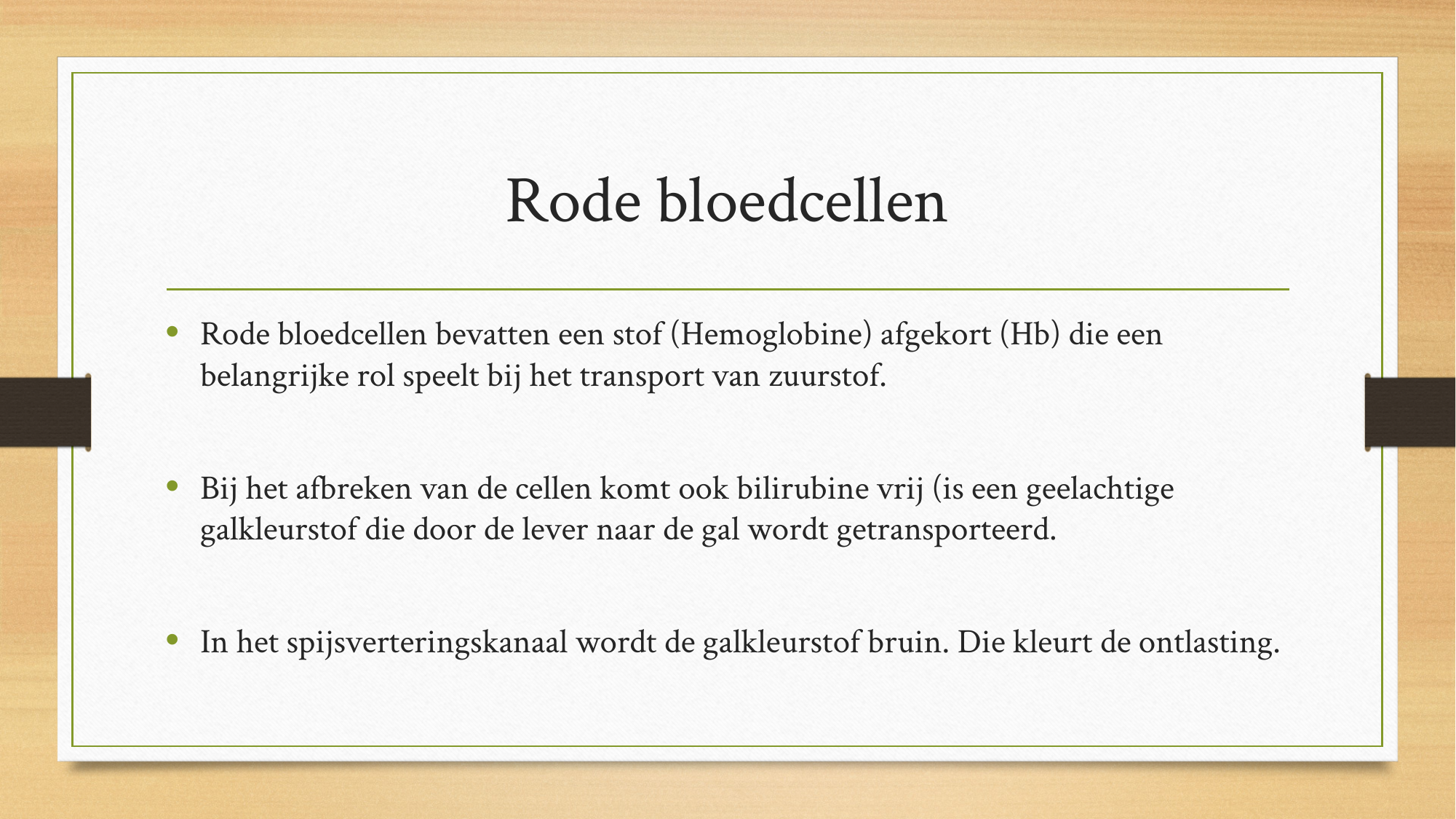

# Rode bloedcellen
Rode bloedcellen bevatten een stof (Hemoglobine) afgekort (Hb) die een belangrijke rol speelt bij het transport van zuurstof.

Bij het afbreken van de cellen komt ook bilirubine vrij (is een geelachtige galkleurstof die door de lever naar de gal wordt getransporteerd.

In het spijsverteringskanaal wordt de galkleurstof bruin. Die kleurt de ontlasting.